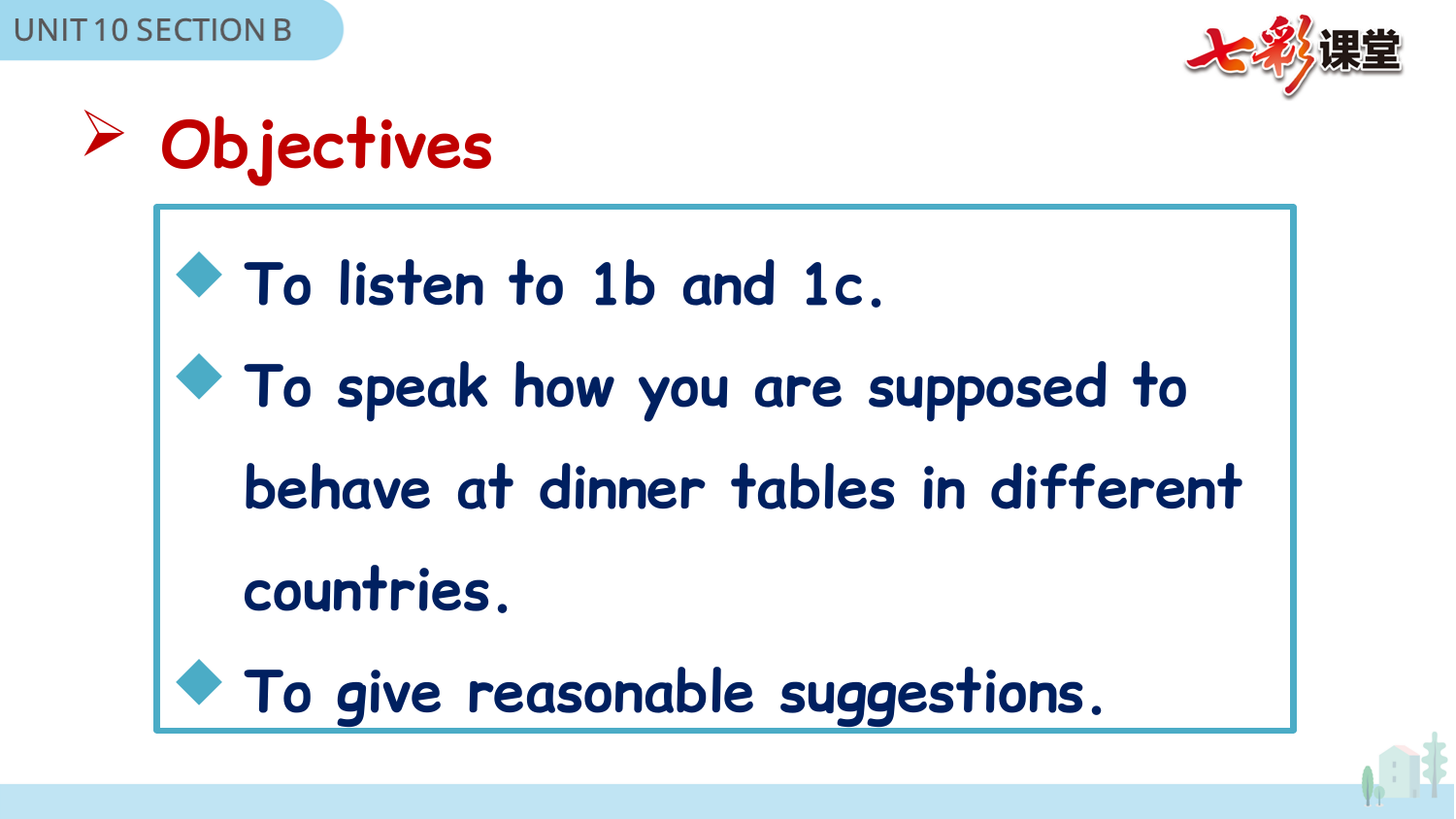

Objectives
To listen to 1b and 1c.
To speak how you are supposed to behave at dinner tables in different countries.
To give reasonable suggestions.